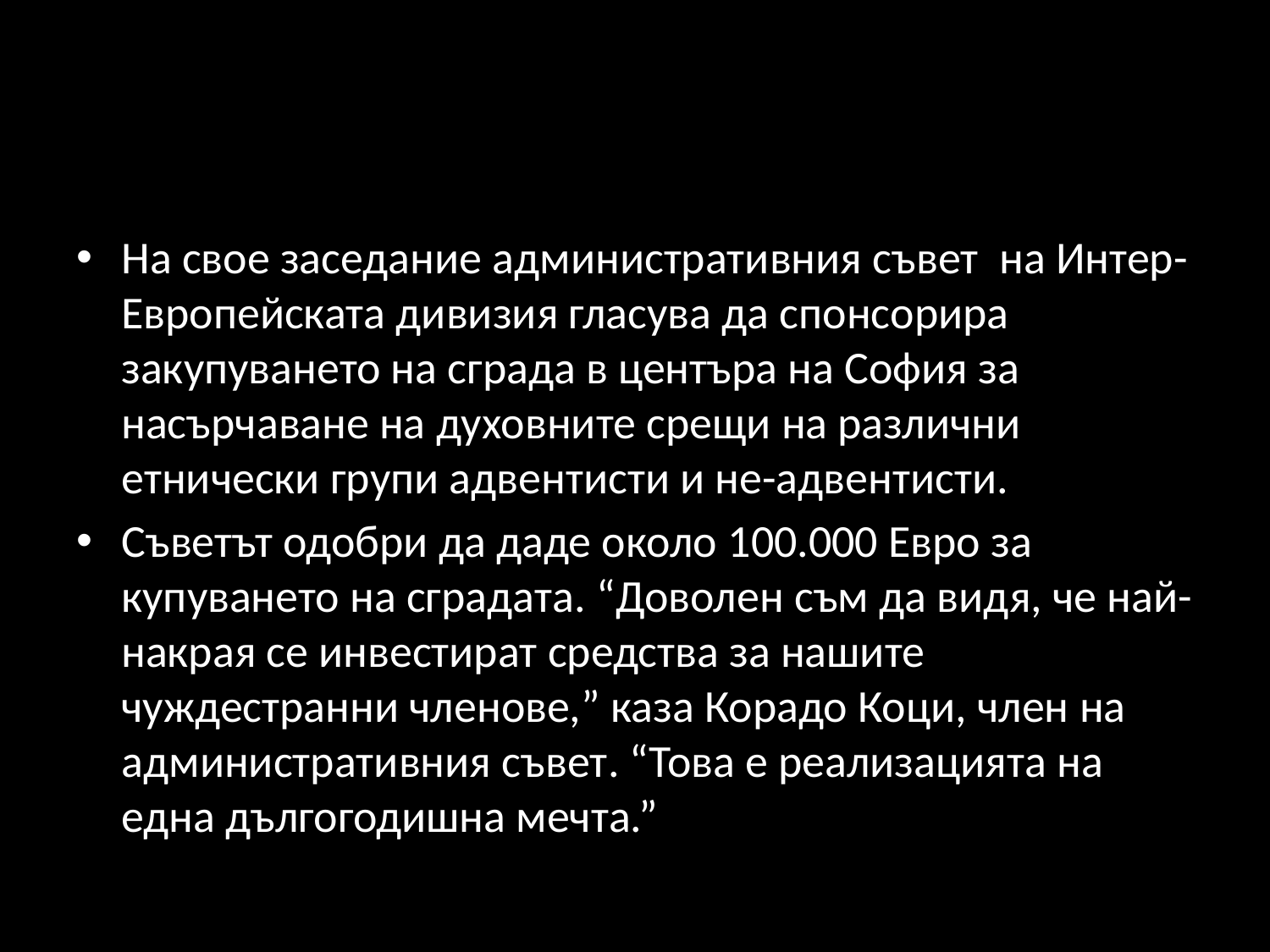

#
На свое заседание административния съвет  на Интер-Европейската дивизия гласува да спонсорира закупуването на сграда в центъра на София за насърчаване на духовните срещи на различни етнически групи адвентисти и не-адвентисти.
Съветът одобри да даде около 100.000 Евро за купуването на сградата. “Доволен съм да видя, че най-накрая се инвестират средства за нашите чуждестранни членове,” каза Корадо Коци, член на административния съвет. “Това е реализацията на една дългогодишна мечта.”